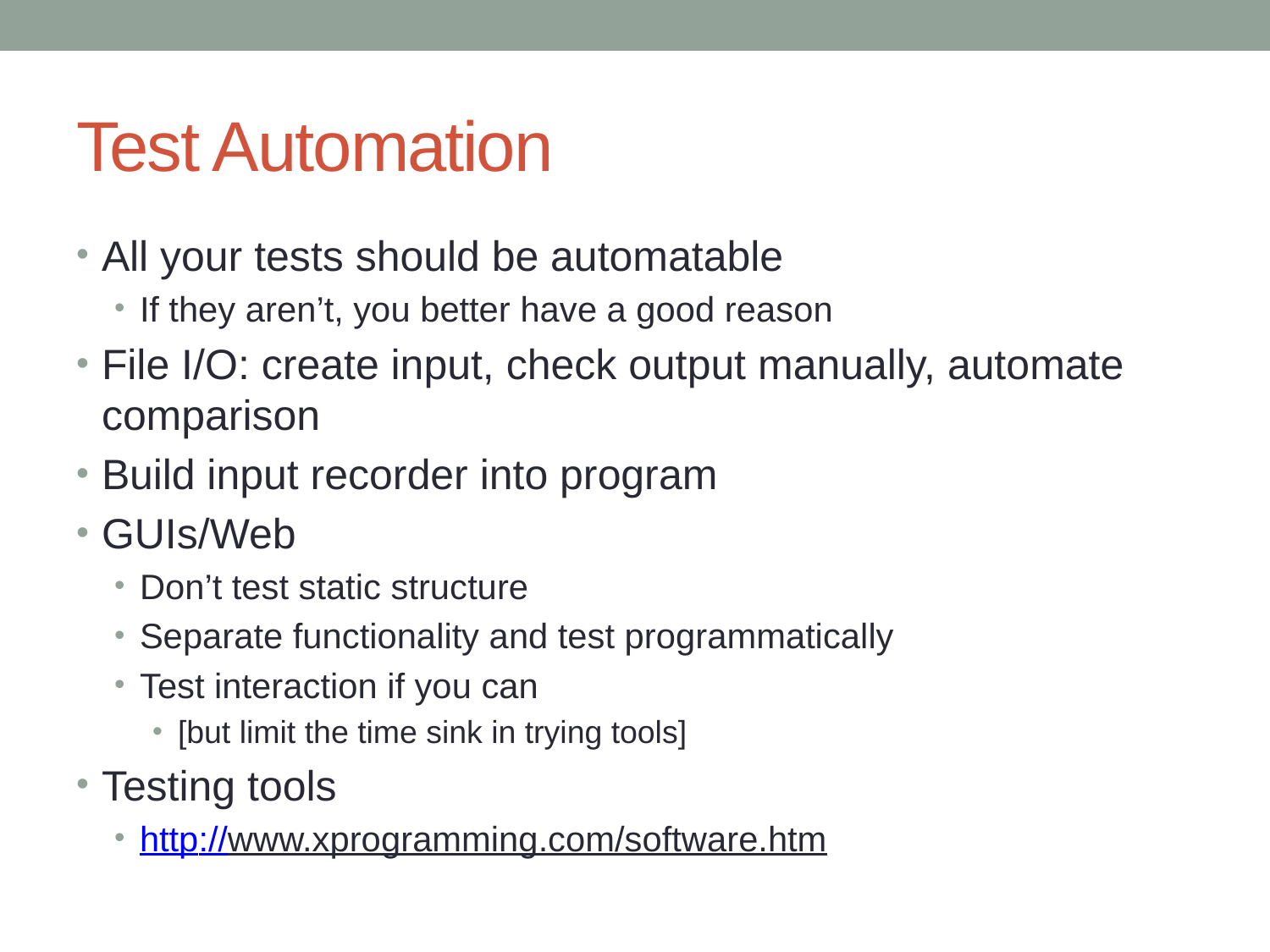

# Test Automation
All your tests should be automatable
If they aren’t, you better have a good reason
File I/O: create input, check output manually, automate comparison
Build input recorder into program
GUIs/Web
Don’t test static structure
Separate functionality and test programmatically
Test interaction if you can
[but limit the time sink in trying tools]
Testing tools
http://www.xprogramming.com/software.htm